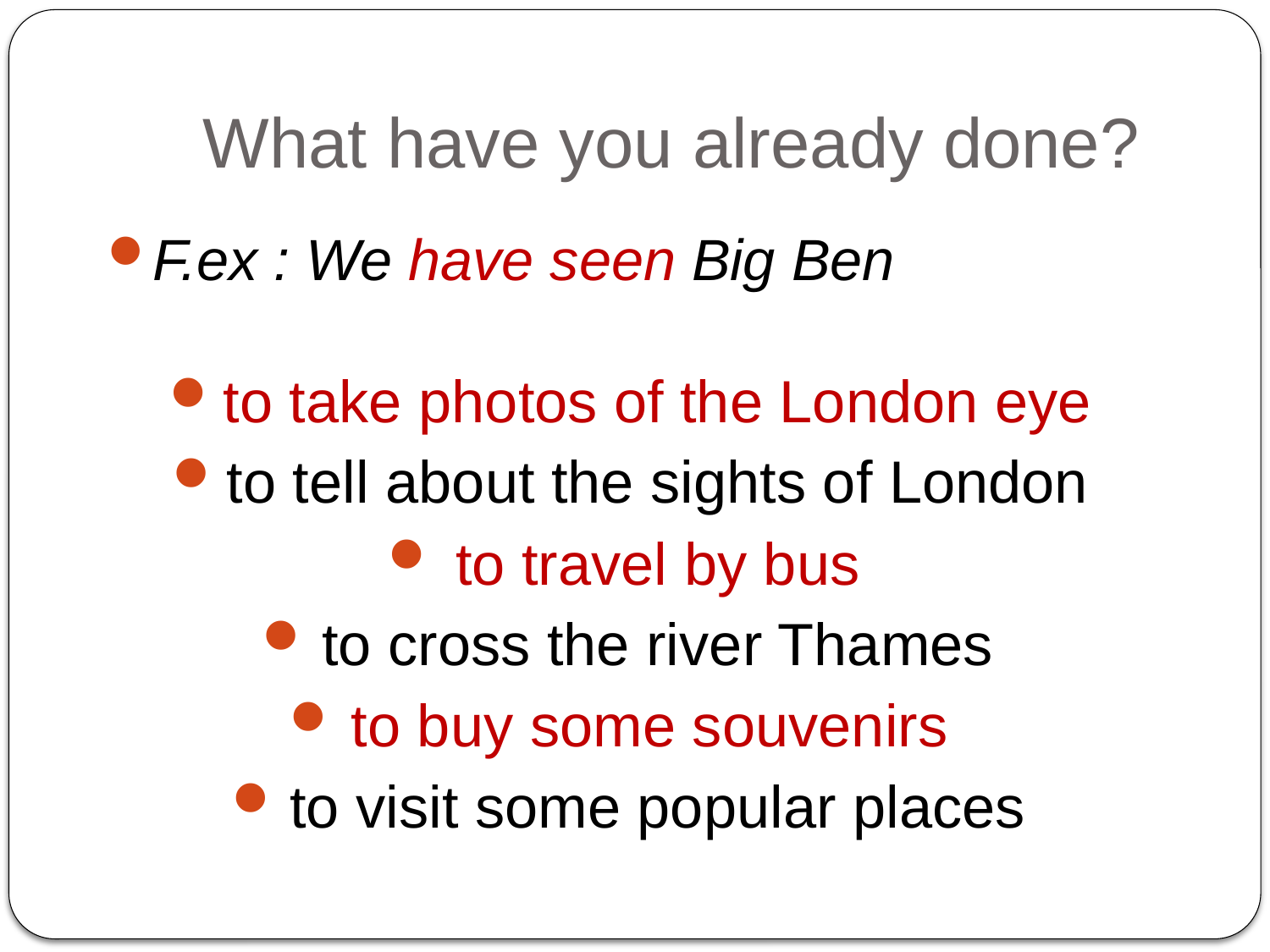

# What have you already done?
F.ex : We have seen Big Ben

to take photos of the London eye
to tell about the sights of London
to travel by bus
to cross the river Thames
to buy some souvenirs
to visit some popular places